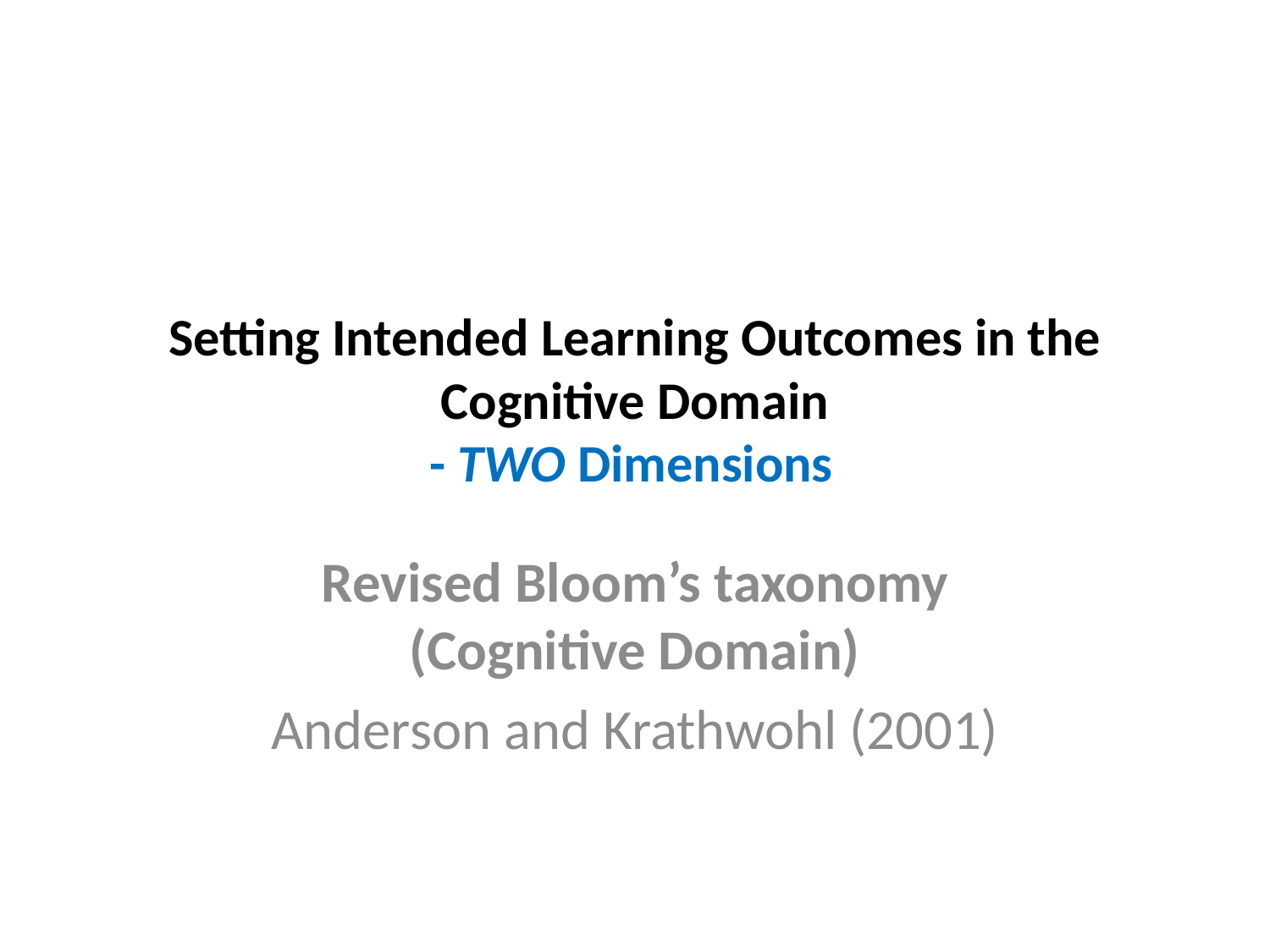

# Setting Intended Learning Outcomes in the Cognitive Domain - TWO Dimensions
Revised Bloom’s taxonomy (Cognitive Domain)
Anderson and Krathwohl (2001)